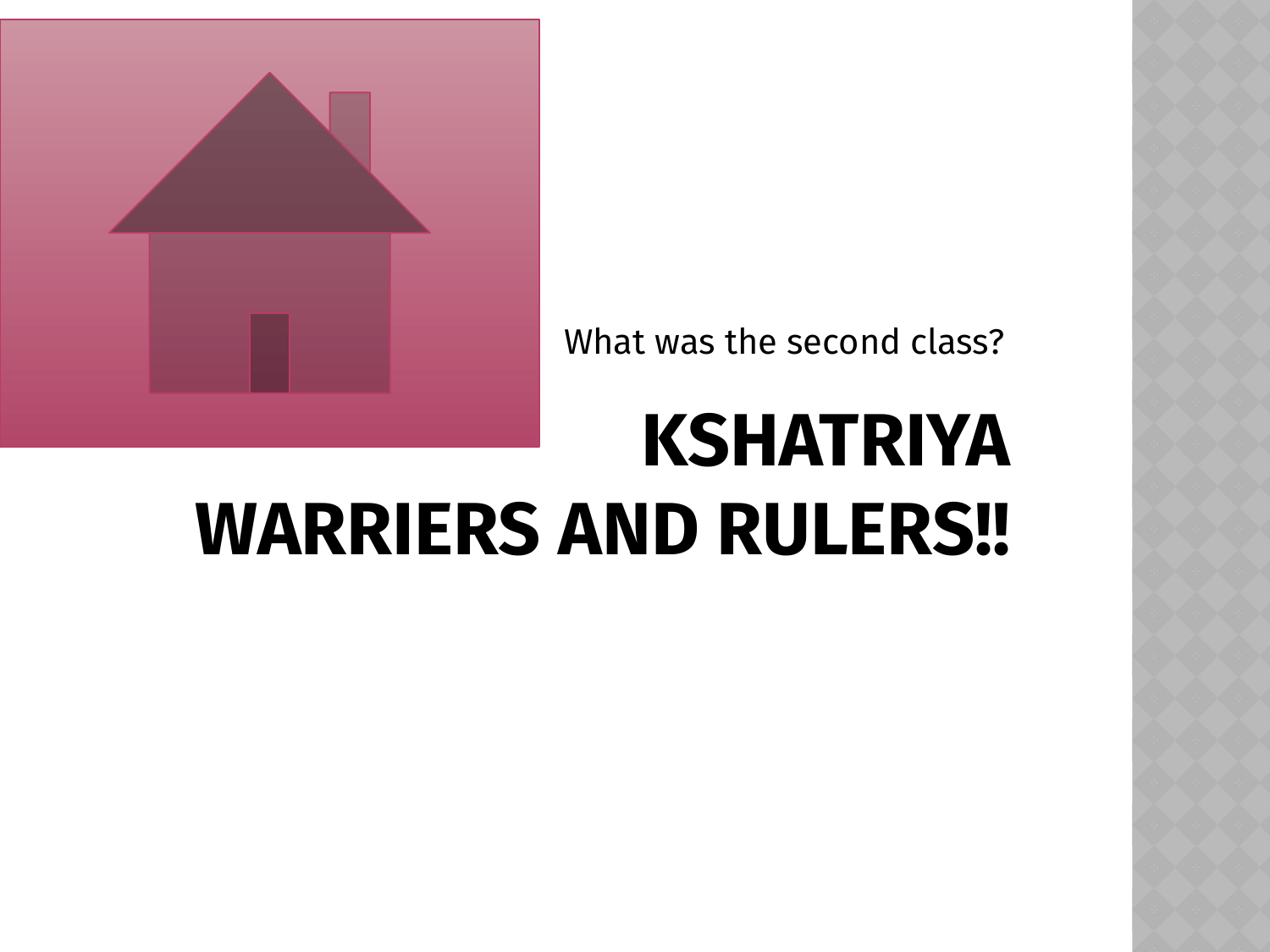

What was the second class?
# Kshatriya warriers and rulers!!